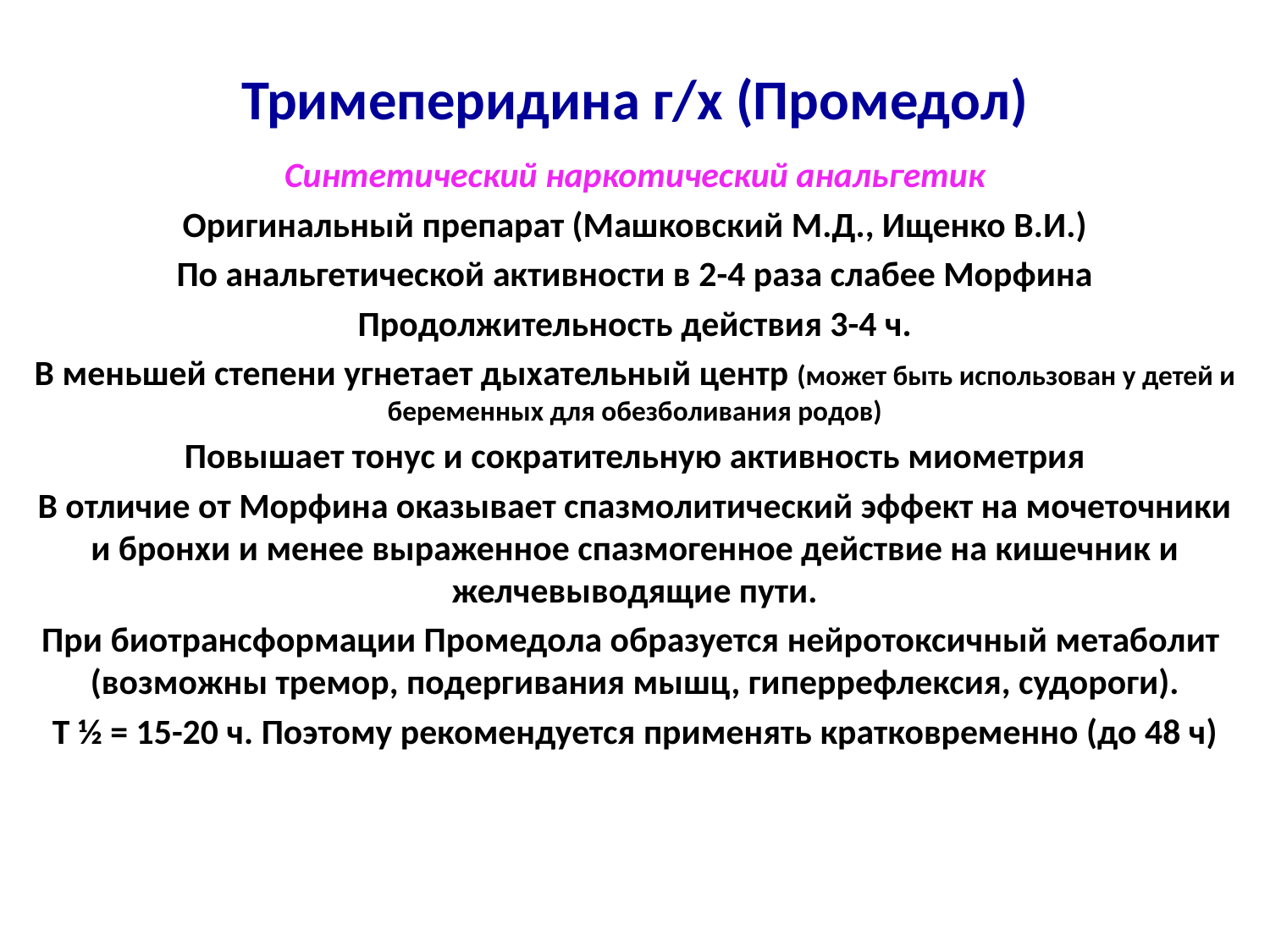

# Тримеперидина г/х (Промедол)
Синтетический наркотический анальгетик
Оригинальный препарат (Машковский М.Д., Ищенко В.И.)
По анальгетической активности в 2-4 раза слабее Морфина
Продолжительность действия 3-4 ч.
В меньшей степени угнетает дыхательный центр (может быть использован у детей и беременных для обезболивания родов)
Повышает тонус и сократительную активность миометрия
В отличие от Морфина оказывает спазмолитический эффект на мочеточники и бронхи и менее выраженное спазмогенное действие на кишечник и желчевыводящие пути.
При биотрансформации Промедола образуется нейротоксичный метаболит  (возможны тремор, подергивания мышц, гиперрефлексия, судороги).
Т ½ = 15-20 ч. Поэтому рекомендуется применять кратковременно (до 48 ч)